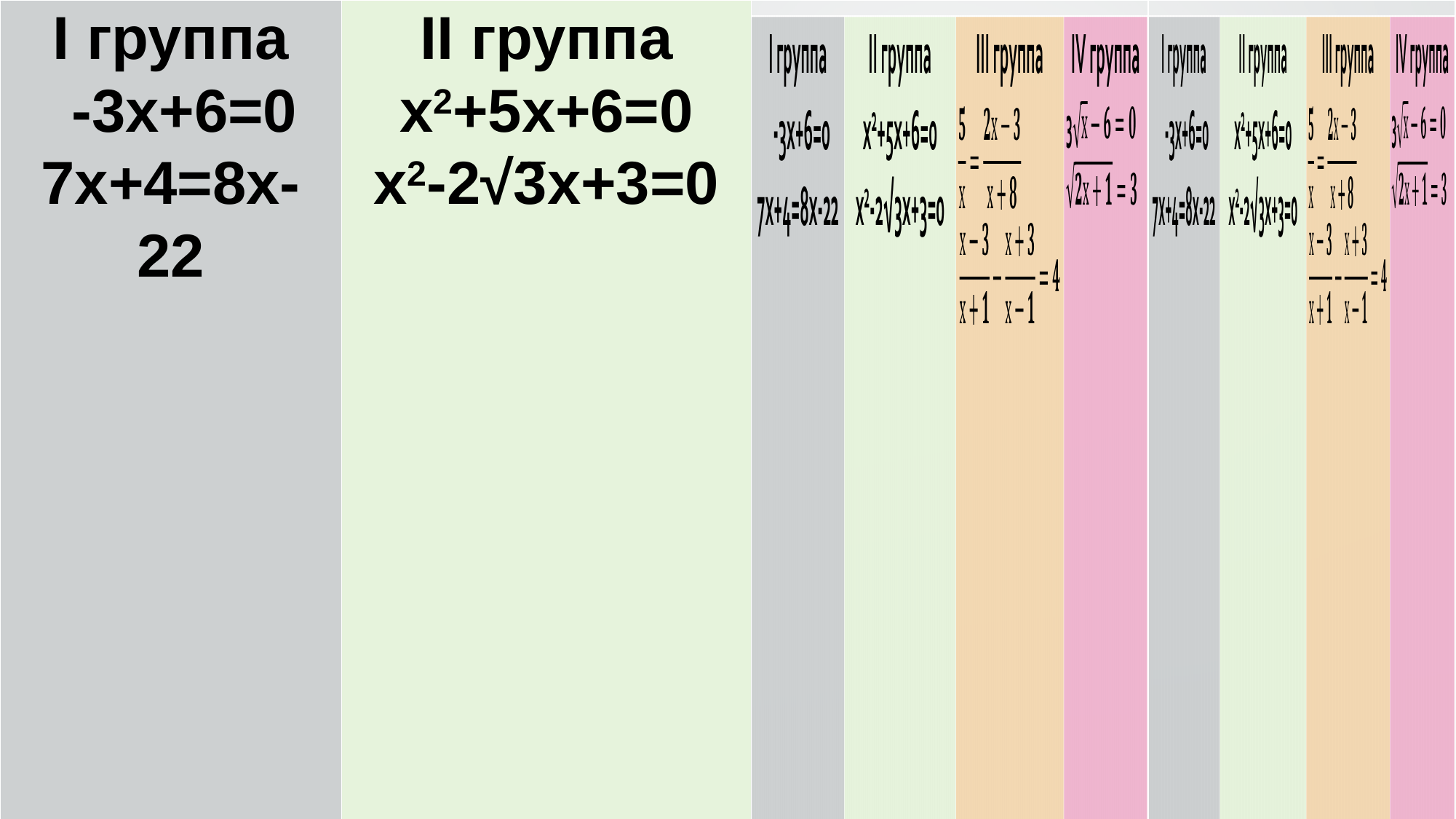

| I группа -3х+6=0 7х+4=8х-22 | II группа х2+5х+6=0 х2-2√3х+3=0 |  |  |
| --- | --- | --- | --- |
#